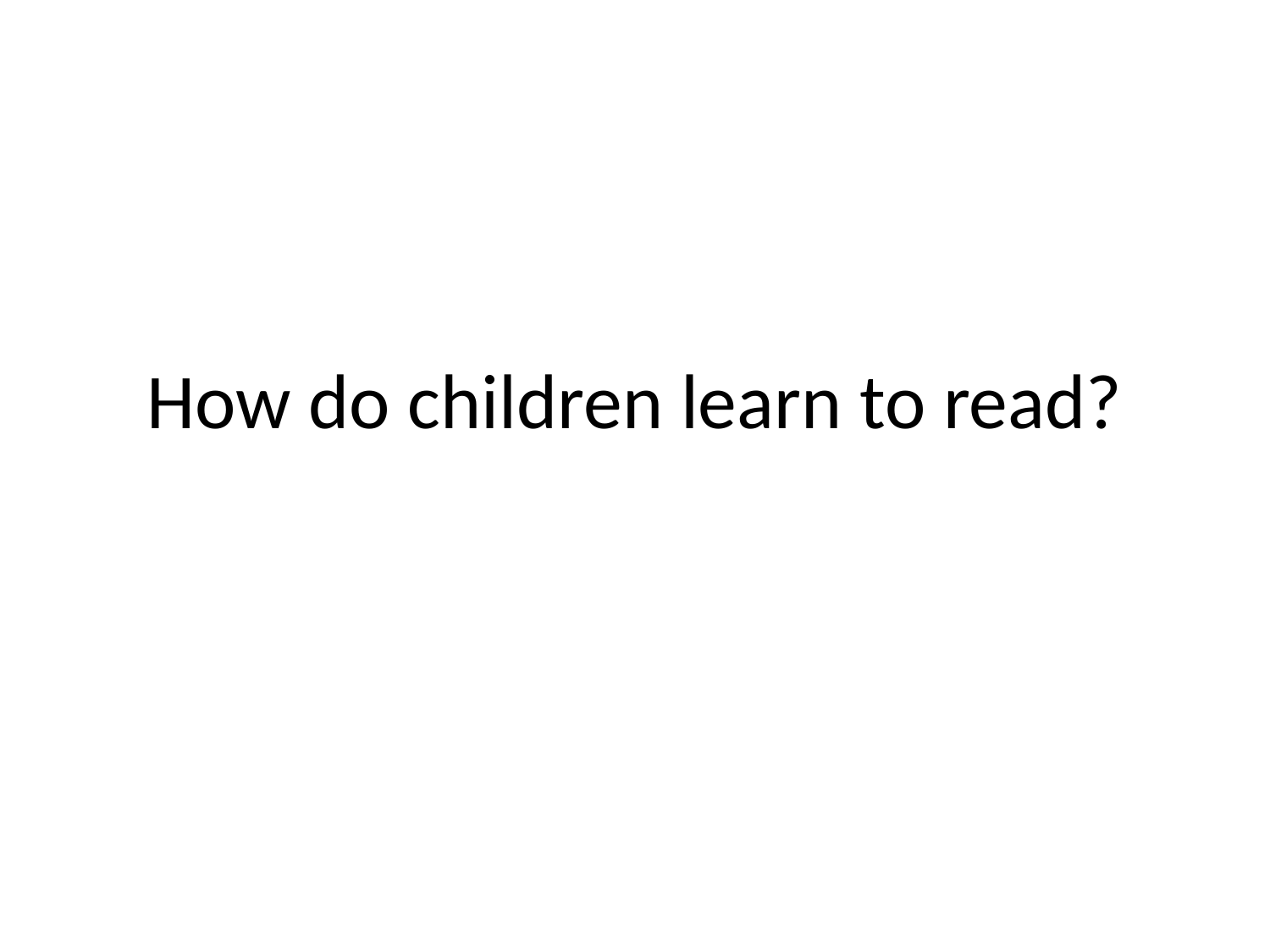

# How do children learn to read?